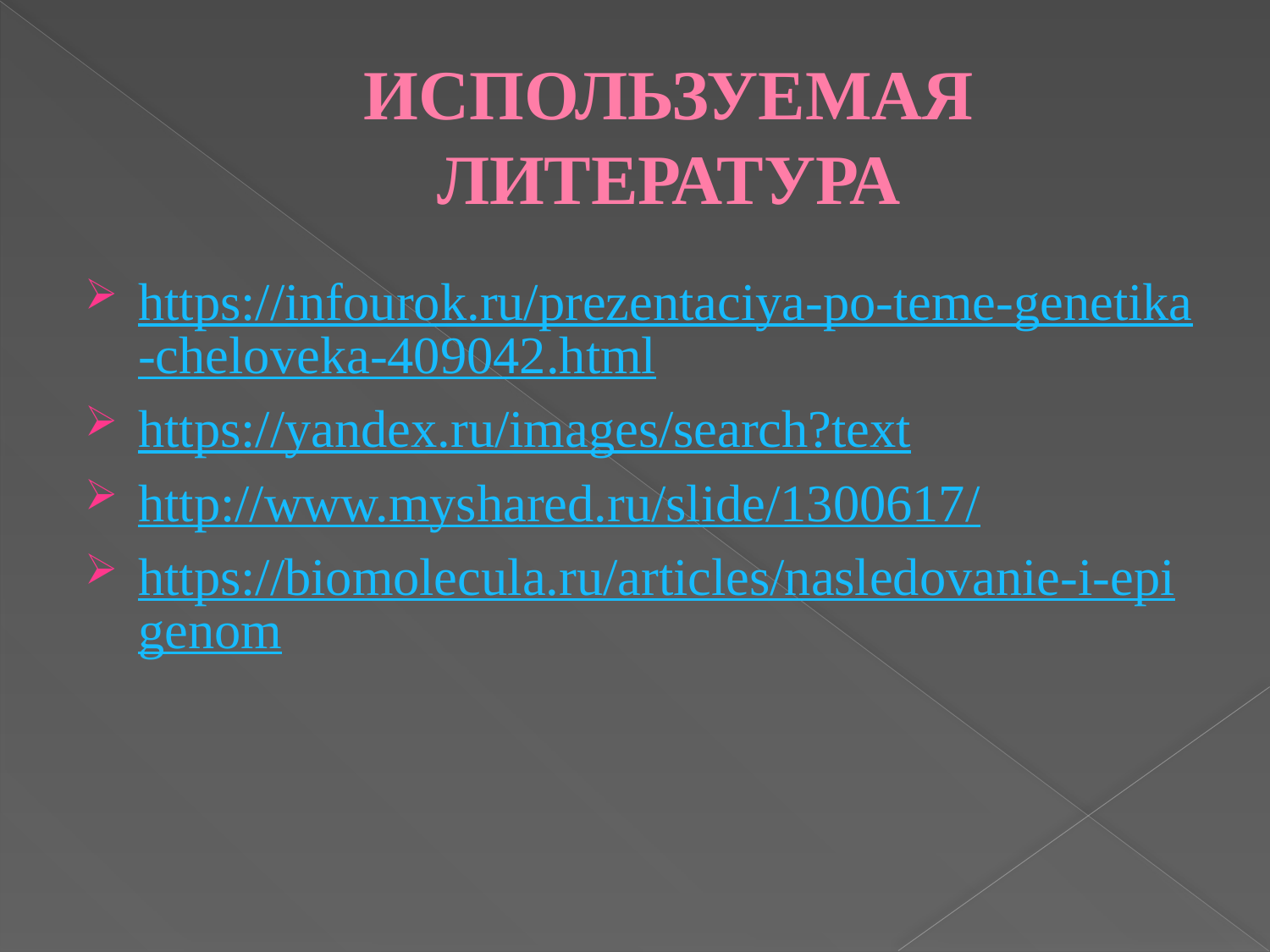

# ИСПОЛЬЗУЕМАЯ ЛИТЕРАТУРА
https://infourok.ru/prezentaciya-po-teme-genetika-cheloveka-409042.html
https://yandex.ru/images/search?text
http://www.myshared.ru/slide/1300617/
https://biomolecula.ru/articles/nasledovanie-i-epigenom